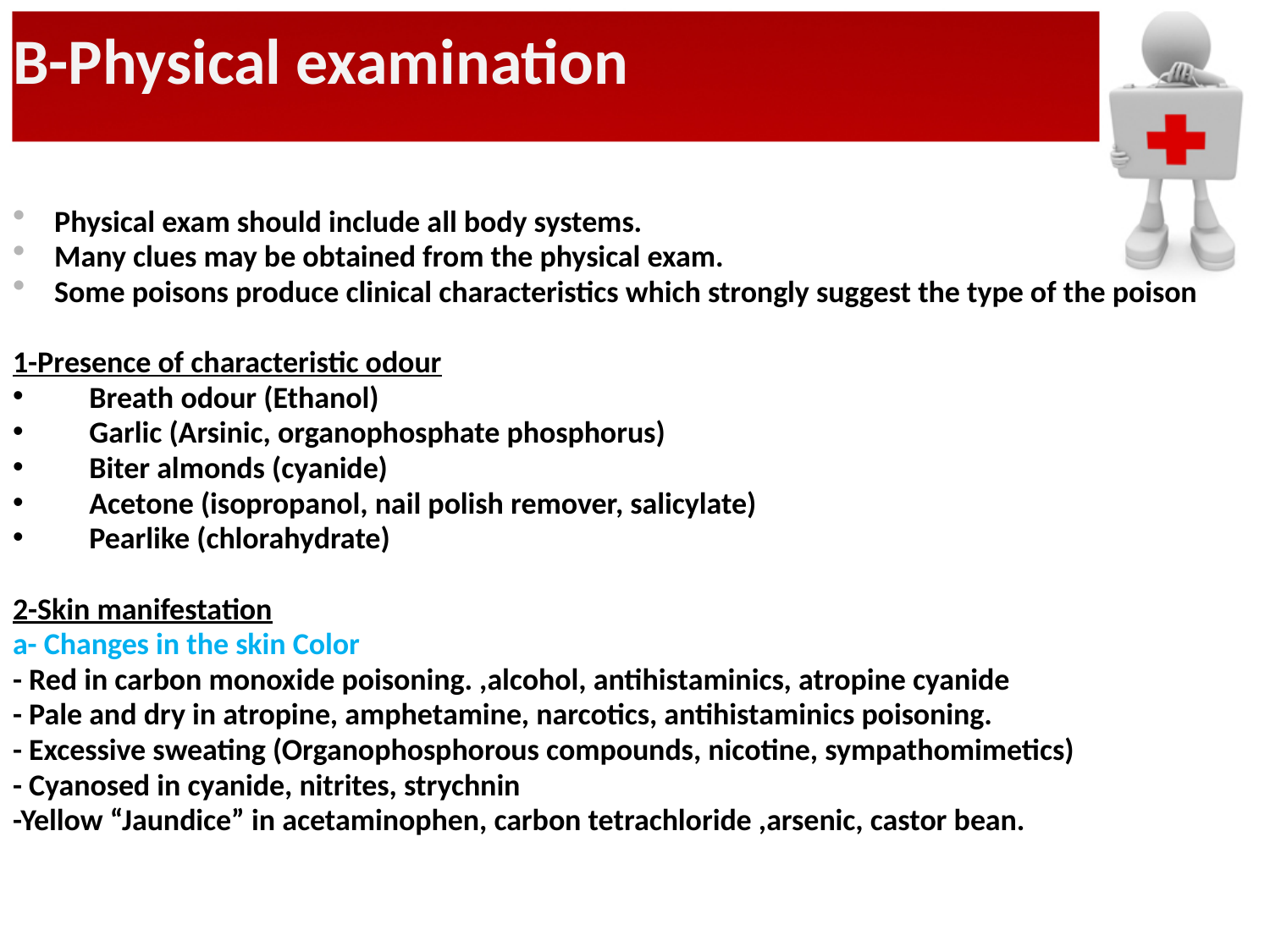

B-Physical examination

Physical exam should include all body systems.
Many clues may be obtained from the physical exam.
Some poisons produce clinical characteristics which strongly suggest the type of the poison

1-Presence of characteristic odour
     Breath odour (Ethanol)
     Garlic (Arsinic, organophosphate phosphorus)
     Biter almonds (cyanide)
     Acetone (isopropanol, nail polish remover, salicylate)
     Pearlike (chlorahydrate)

2-Skin manifestation
a- Changes in the skin Color
- Red in carbon monoxide poisoning. ,alcohol, antihistaminics, atropine cyanide
- Pale and dry in atropine, amphetamine, narcotics, antihistaminics poisoning.
- Excessive sweating (Organophosphorous compounds, nicotine, sympathomimetics)
- Cyanosed in cyanide, nitrites, strychnin
-Yellow “Jaundice” in acetaminophen, carbon tetrachloride ,arsenic, castor bean.